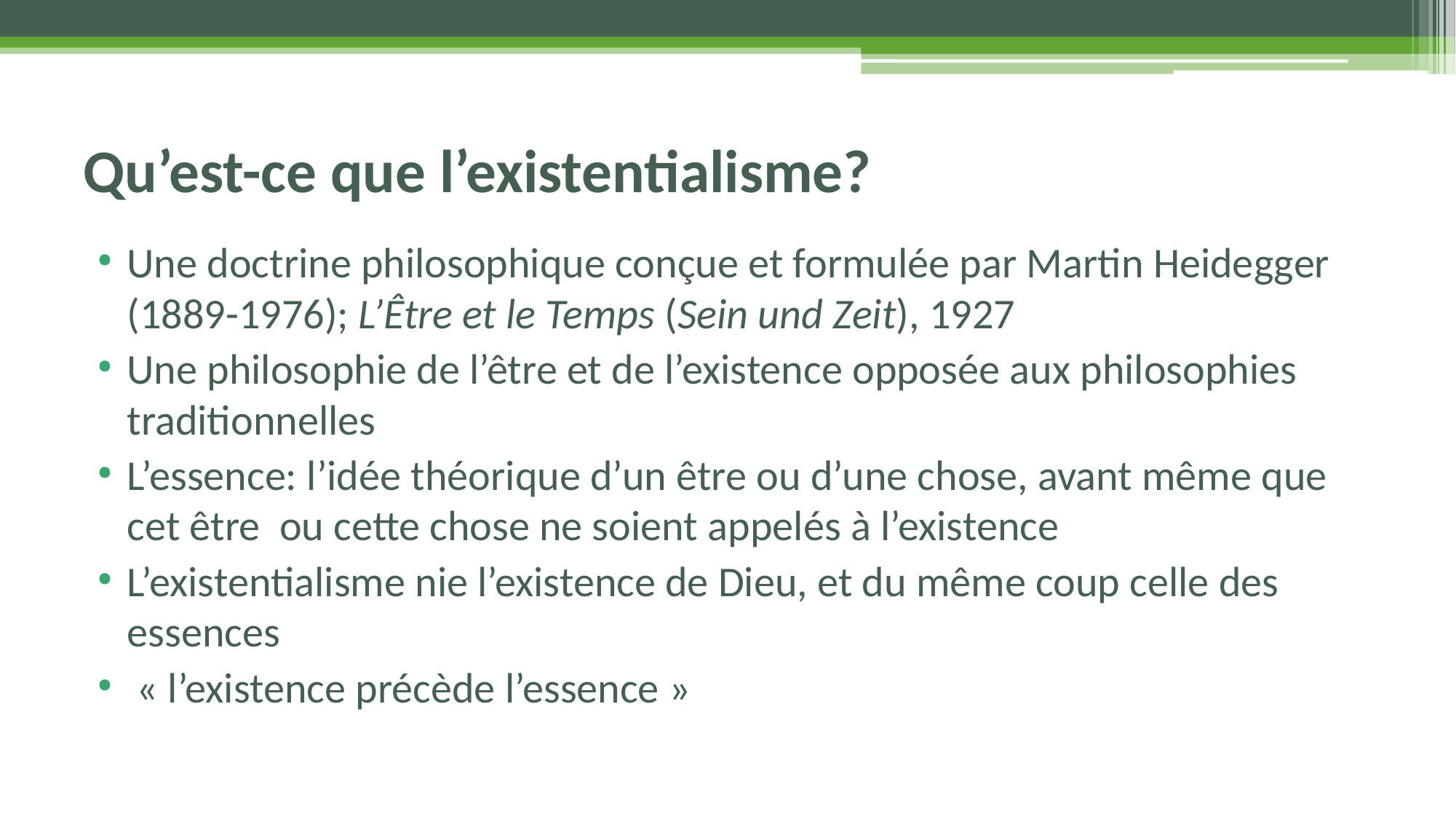

# Qu’est-ce que l’existentialisme?
Une doctrine philosophique conçue et formulée par Martin Heidegger (1889-1976); L’Être et le Temps (Sein und Zeit), 1927
Une philosophie de l’être et de l’existence opposée aux philosophies traditionnelles
L’essence: l’idée théorique d’un être ou d’une chose, avant même que cet être  ou cette chose ne soient appelés à l’existence
L’existentialisme nie l’existence de Dieu, et du même coup celle des essences
 « l’existence précède l’essence »